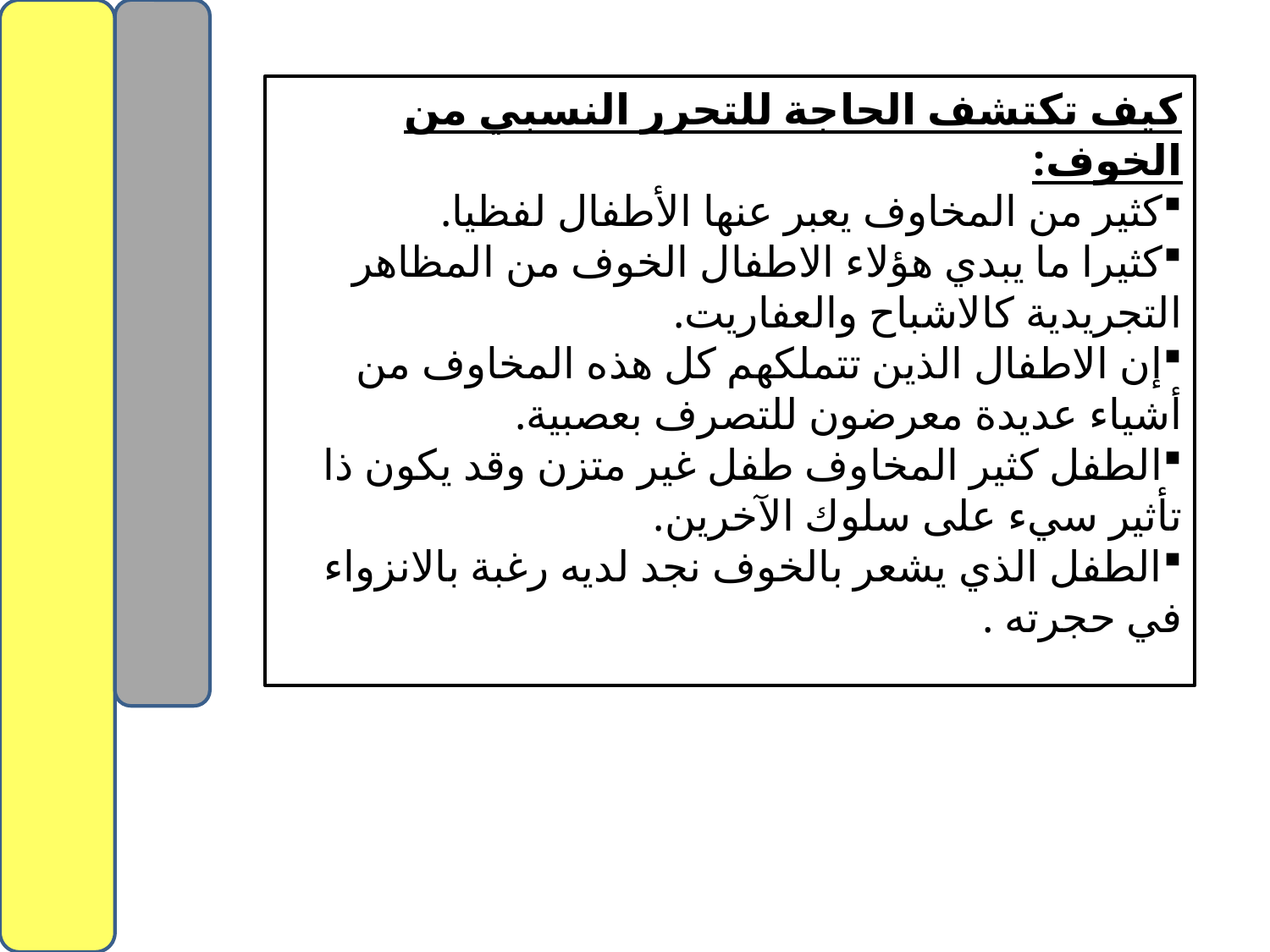

كيف تكتشف الحاجة للتحرر النسبي من الخوف:
كثير من المخاوف يعبر عنها الأطفال لفظيا.
كثيرا ما يبدي هؤلاء الاطفال الخوف من المظاهر التجريدية كالاشباح والعفاريت.
إن الاطفال الذين تتملكهم كل هذه المخاوف من أشياء عديدة معرضون للتصرف بعصبية.
الطفل كثير المخاوف طفل غير متزن وقد يكون ذا تأثير سيء على سلوك الآخرين.
الطفل الذي يشعر بالخوف نجد لديه رغبة بالانزواء في حجرته .